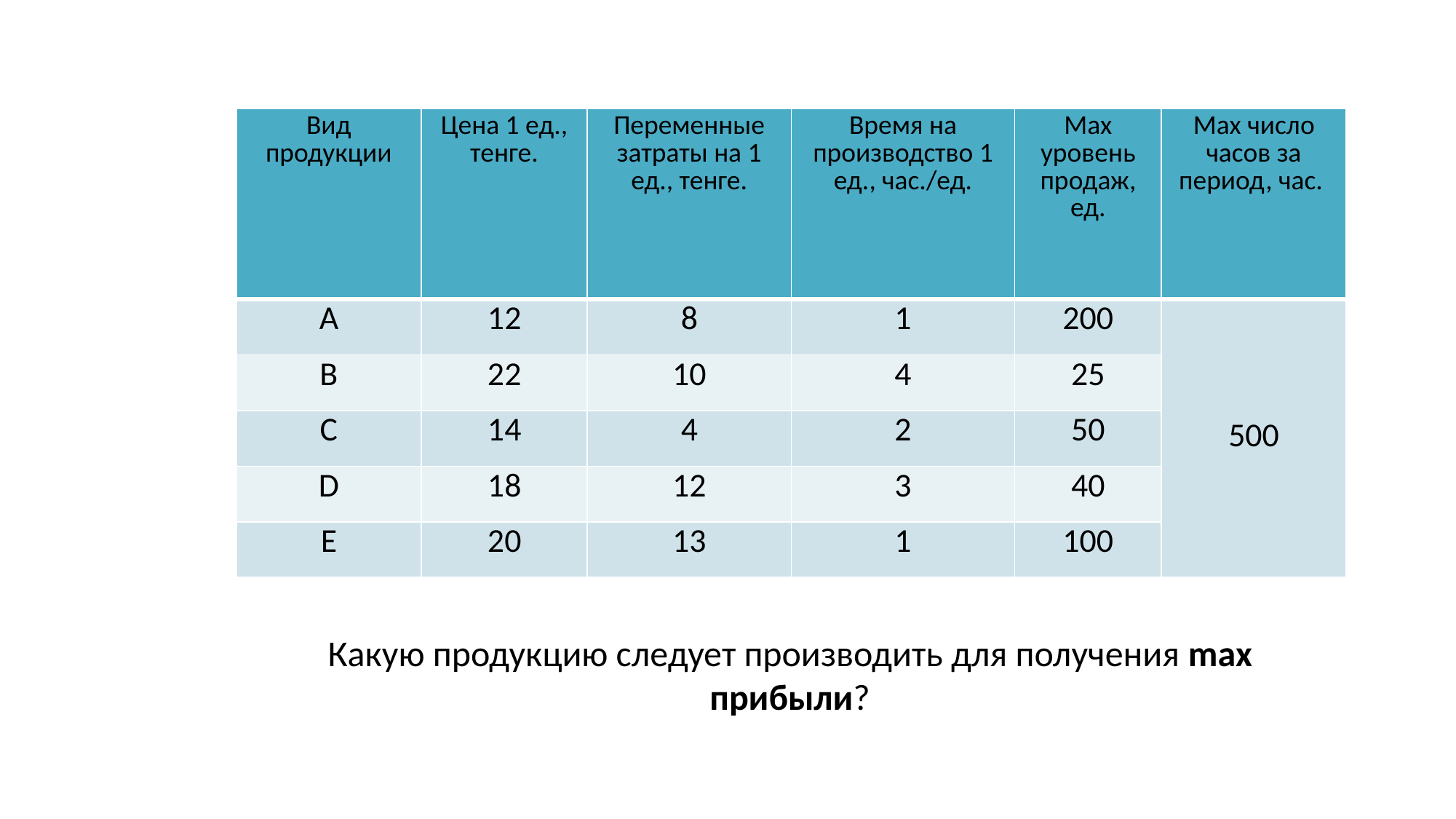

| Вид продукции | Цена 1 ед., тенге. | Переменные затраты на 1 ед., тенге. | Время на производство 1 ед., час./ед. | Мах уровень продаж, ед. | Мах число часов за период, час. |
| --- | --- | --- | --- | --- | --- |
| A | 12 | 8 | 1 | 200 | 500 |
| B | 22 | 10 | 4 | 25 |  |
| C | 14 | 4 | 2 | 50 |  |
| D | 18 | 12 | 3 | 40 |  |
| E | 20 | 13 | 1 | 100 |  |
Какую продукцию следует производить для получения max прибыли?